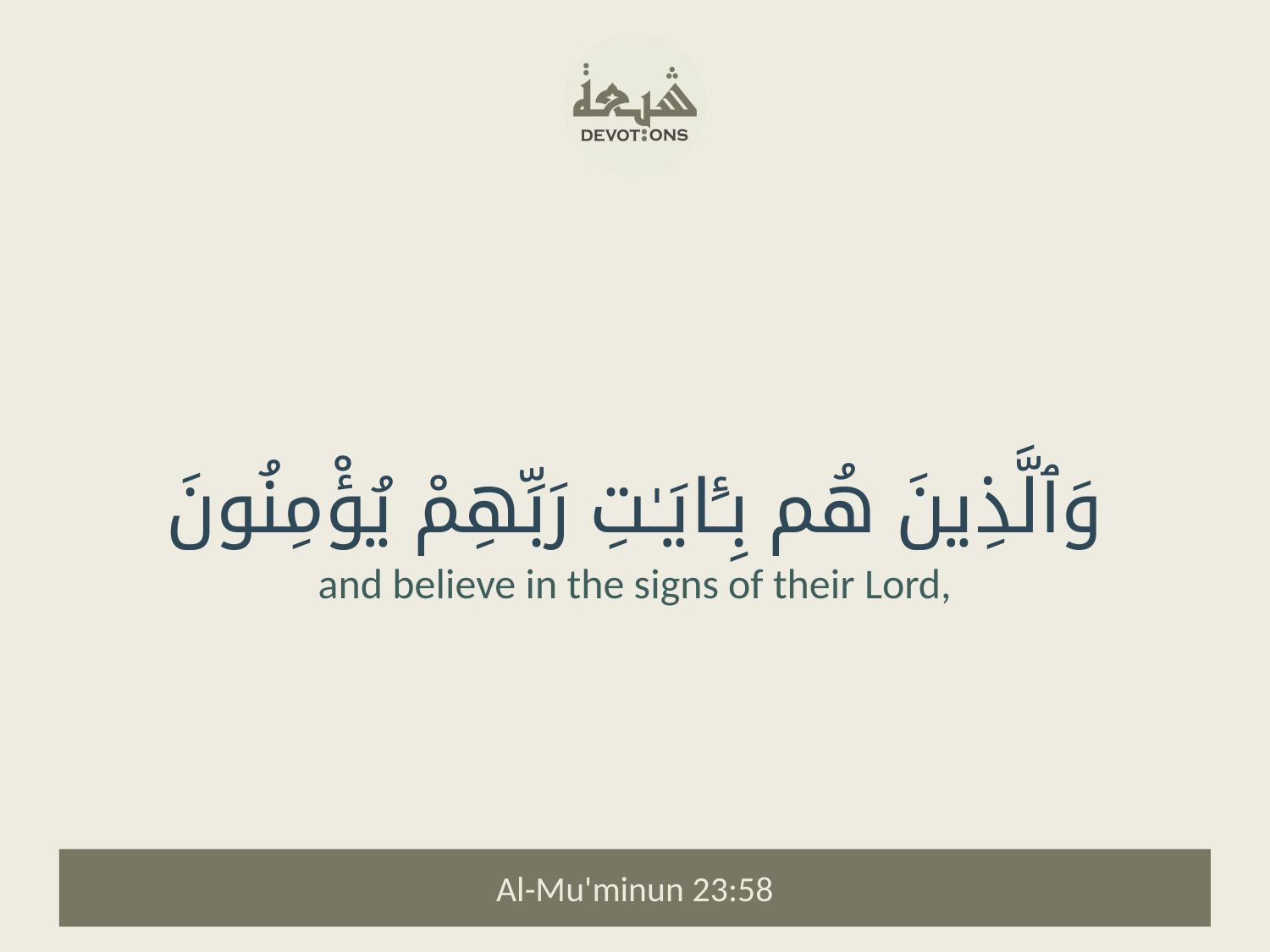

وَٱلَّذِينَ هُم بِـَٔايَـٰتِ رَبِّهِمْ يُؤْمِنُونَ
and believe in the signs of their Lord,
Al-Mu'minun 23:58